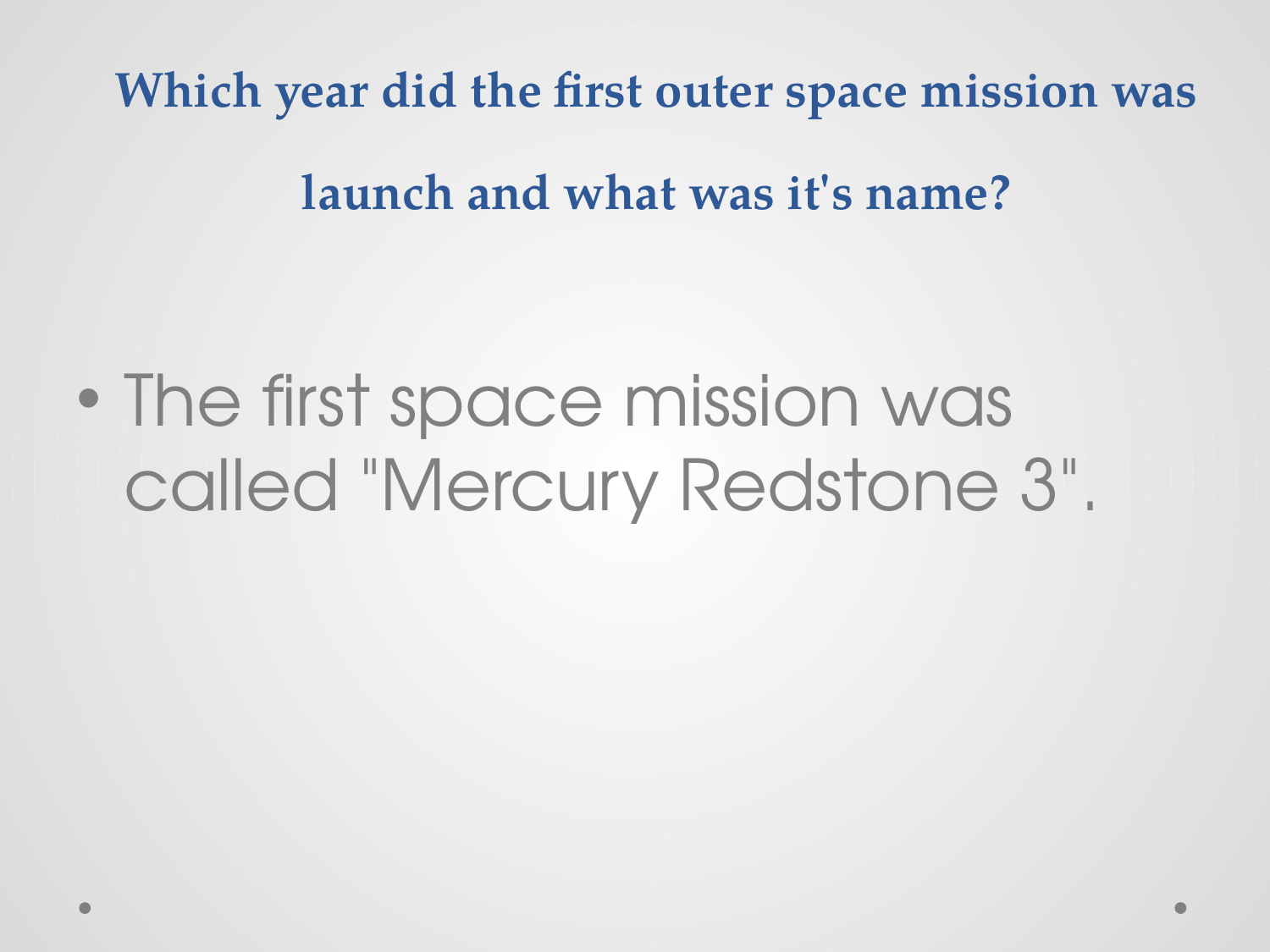

# Which year did the first outer space mission was launch and what was it's name?
The first space mission was called "Mercury Redstone 3".